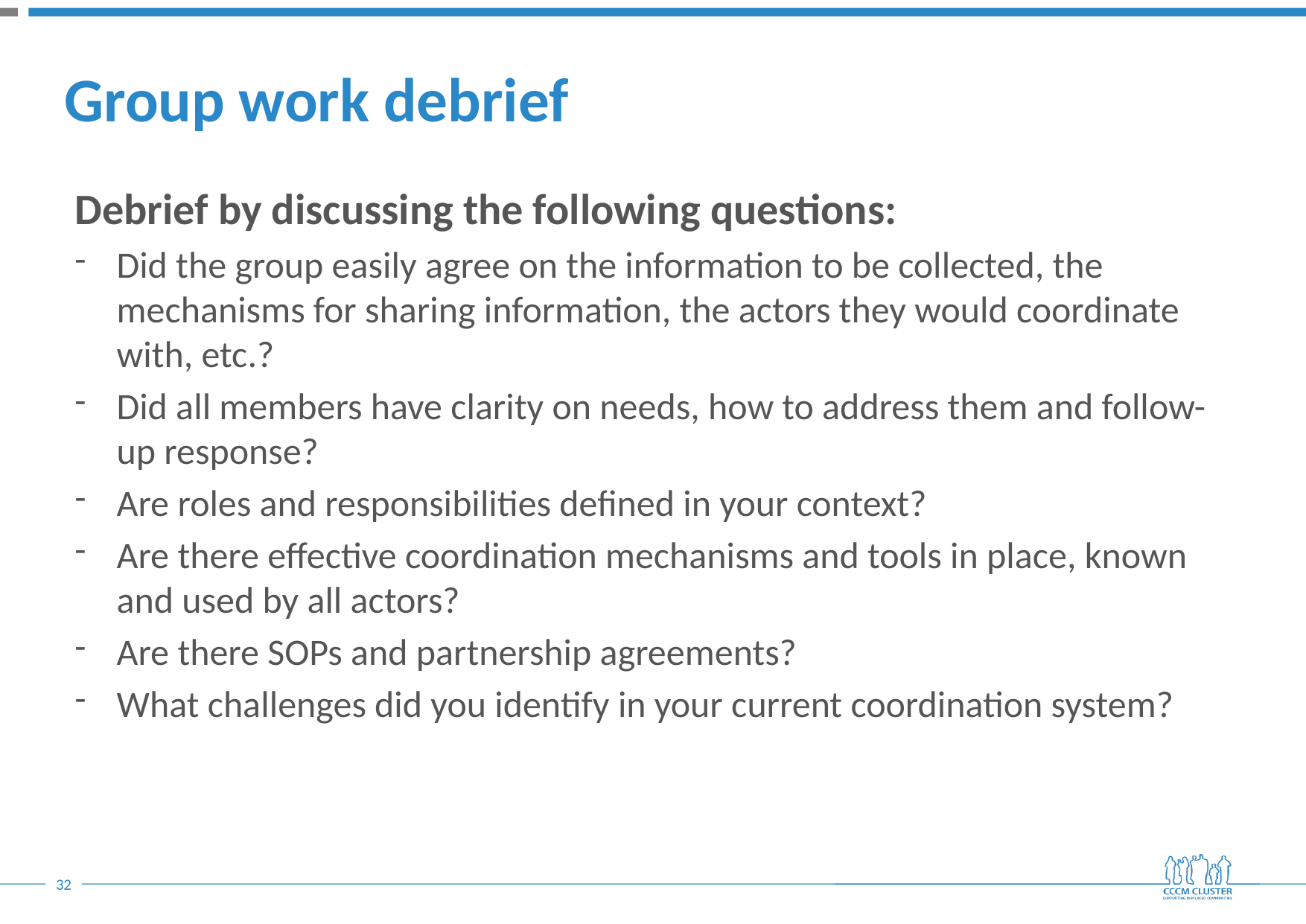

# Group work debrief
Debrief by discussing the following questions:
Did the group easily agree on the information to be collected, the mechanisms for sharing information, the actors they would coordinate with, etc.?
Did all members have clarity on needs, how to address them and follow-up response?
Are roles and responsibilities defined in your context?
Are there effective coordination mechanisms and tools in place, known and used by all actors?
Are there SOPs and partnership agreements?
What challenges did you identify in your current coordination system?